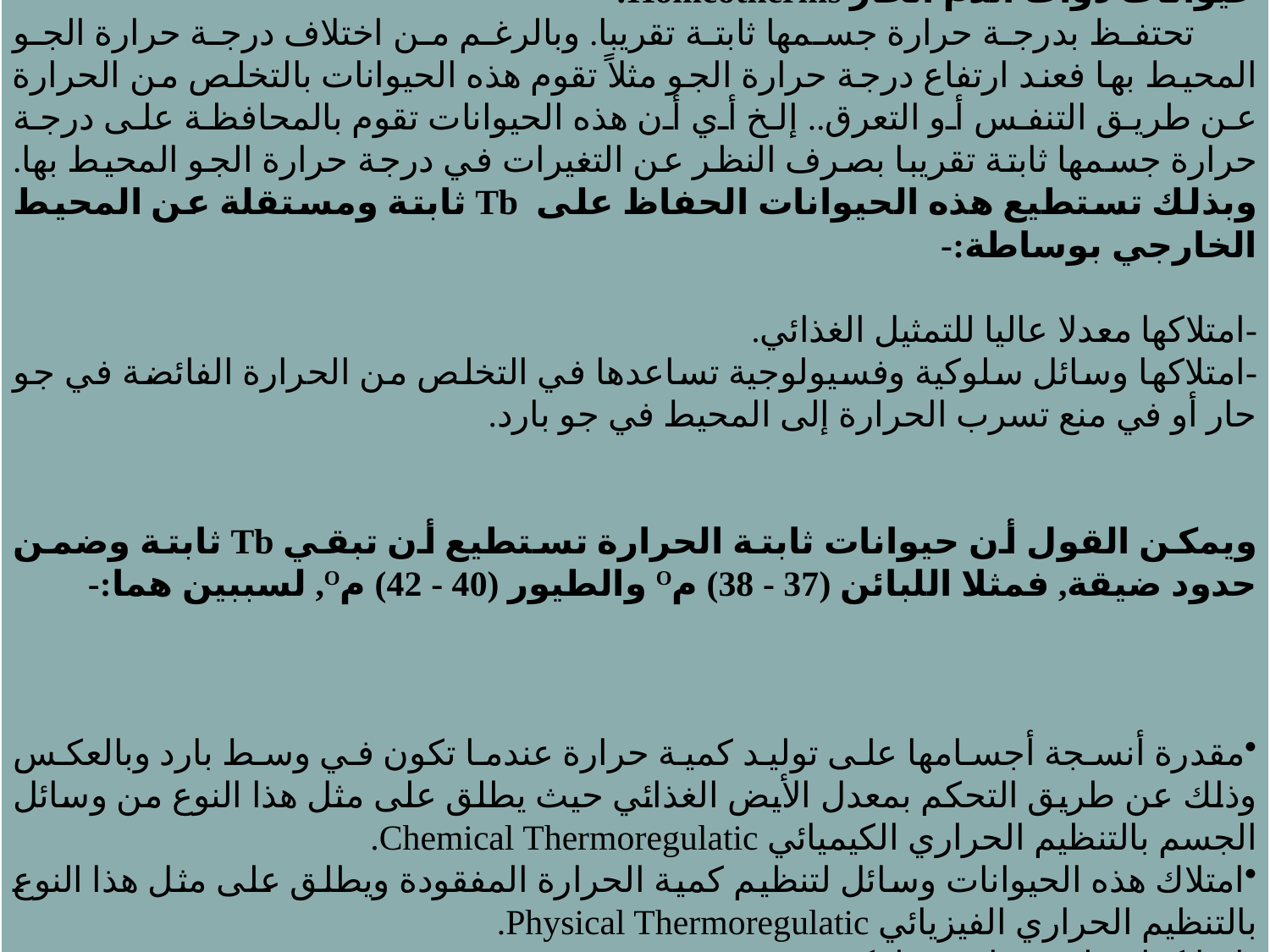

حيوانات ذوات الدم الحار Homeotherms:
       تحتفظ بدرجة حرارة جسمها ثابتة تقريبا. وبالرغم من اختلاف درجة حرارة الجو المحيط بها فعند ارتفاع درجة حرارة الجو مثلاً تقوم هذه الحيوانات بالتخلص من الحرارة عن طريق التنفس أو التعرق.. إلخ أي أن هذه الحيوانات تقوم بالمحافظة على درجة حرارة جسمها ثابتة تقريبا بصرف النظر عن التغيرات في درجة حرارة الجو المحيط بها. وبذلك تستطيع هذه الحيوانات الحفاظ على  Tb ثابتة ومستقلة عن المحيط الخارجي بوساطة:-

-امتلاكها معدلا عاليا للتمثيل الغذائي.
-امتلاكها وسائل سلوكية وفسيولوجية تساعدها في التخلص من الحرارة الفائضة في جو حار أو في منع تسرب الحرارة إلى المحيط في جو بارد.

ويمكن القول أن حيوانات ثابتة الحرارة تستطيع أن تبقي Tb ثابتة وضمن حدود ضيقة, فمثلا اللبائن (37 - 38) مO والطيور (40 - 42) مO, لسببين هما:-

مقدرة أنسجة أجسامها على توليد كمية حرارة عندما تكون في وسط بارد وبالعكس وذلك عن طريق التحكم بمعدل الأيض الغذائي حيث يطلق على مثل هذا النوع من وسائل الجسم بالتنظيم الحراري الكيميائي Chemical Thermoregulatic.
امتلاك هذه الحيوانات وسائل لتنظيم كمية الحرارة المفقودة ويطلق على مثل هذا النوع بالتنظيم الحراري الفيزيائي Physical Thermoregulatic.
امتلاكها تنظيم حراري سلوكي Behavioural Thermoregulatic.